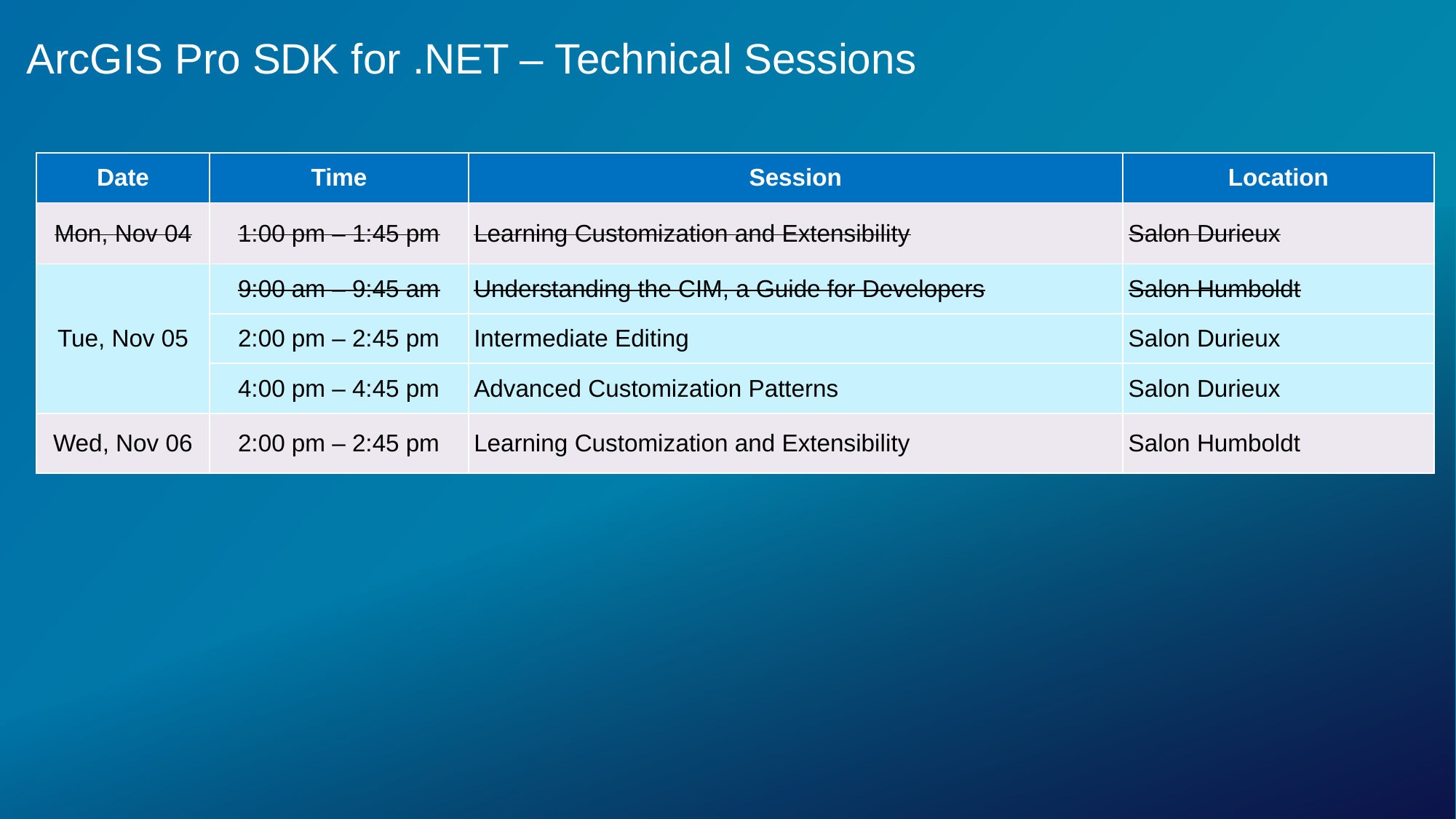

# ArcGIS Pro SDK for .NET – Technical Sessions
| Date | Time | Session | Location |
| --- | --- | --- | --- |
| Mon, Nov 04 | 1:00 pm – 1:45 pm | Learning Customization and Extensibility | Salon Durieux |
| Tue, Nov 05 | 9:00 am – 9:45 am | Understanding the CIM, a Guide for Developers | Salon Humboldt |
|  | 2:00 pm – 2:45 pm | Intermediate Editing | Salon Durieux |
|  | 4:00 pm – 4:45 pm | Advanced Customization Patterns | Salon Durieux |
| Wed, Nov 06 | 2:00 pm – 2:45 pm | Learning Customization and Extensibility | Salon Humboldt |